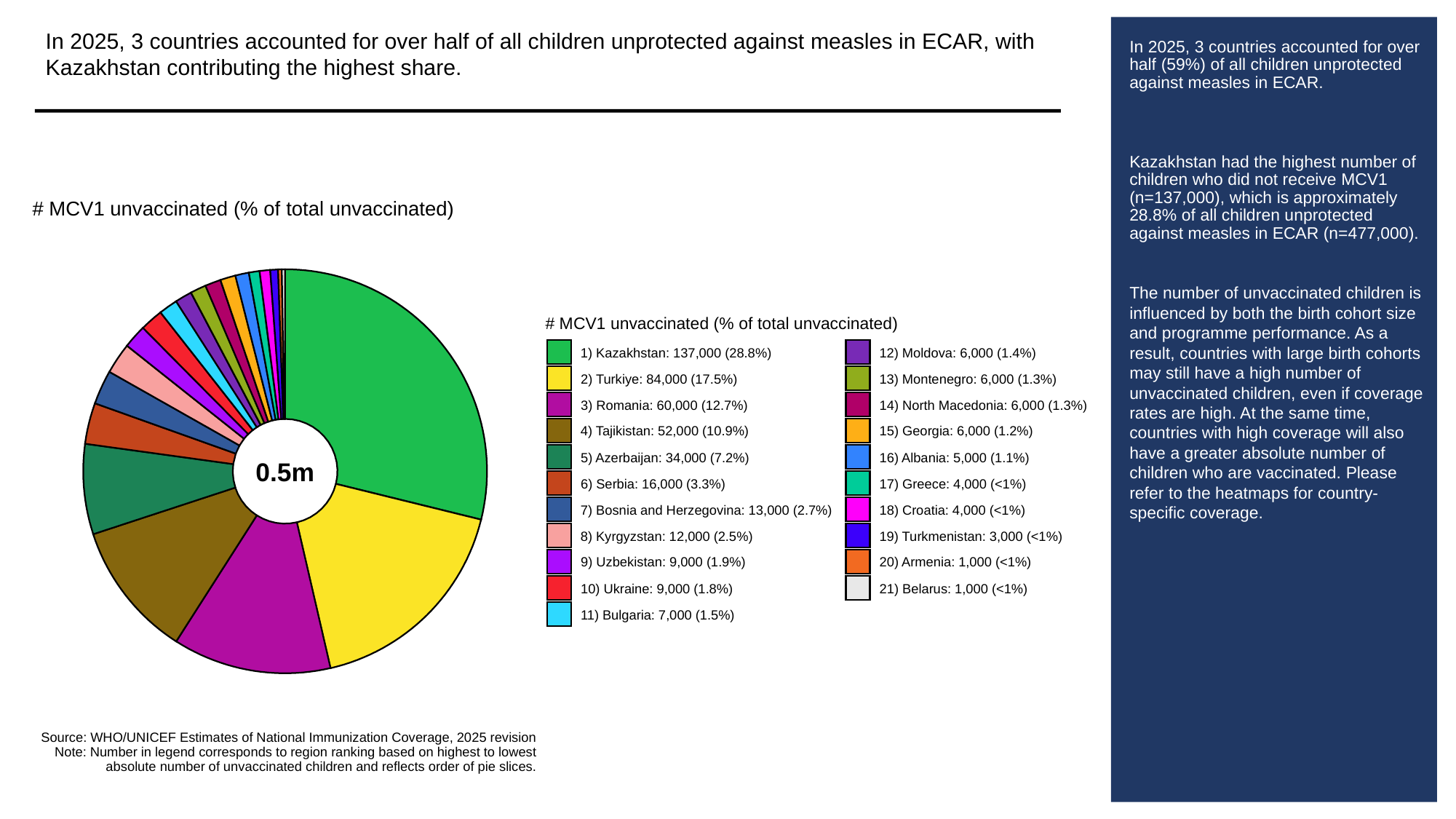

In 2025, 3 countries accounted for over half of all children unprotected against measles in ECAR, with Kazakhstan contributing the highest share.
# In 2025, 3 countries accounted for over half (59%) of all children unprotected against measles in ECAR.

Kazakhstan had the highest number of children who did not receive MCV1 (n=137,000), which is approximately 28.8% of all children unprotected against measles in ECAR (n=477,000).

The number of unvaccinated children is influenced by both the birth cohort size and programme performance. As a result, countries with large birth cohorts may still have a high number of unvaccinated children, even if coverage rates are high. At the same time, countries with high coverage will also have a greater absolute number of children who are vaccinated. Please refer to the heatmaps for country-specific coverage.

# MCV1 unvaccinated (% of total unvaccinated)

# MCV1 unvaccinated (% of total unvaccinated)

1) Kazakhstan: 137,000 (28.8%)
12) Moldova: 6,000 (1.4%)

2) Turkiye: 84,000 (17.5%)
13) Montenegro: 6,000 (1.3%)

3) Romania: 60,000 (12.7%)
14) North Macedonia: 6,000 (1.3%)

4) Tajikistan: 52,000 (10.9%)
15) Georgia: 6,000 (1.2%)

5) Azerbaijan: 34,000 (7.2%)
16) Albania: 5,000 (1.1%)
0.5m

6) Serbia: 16,000 (3.3%)
17) Greece: 4,000 (<1%)

7) Bosnia and Herzegovina: 13,000 (2.7%)
18) Croatia: 4,000 (<1%)

8) Kyrgyzstan: 12,000 (2.5%)
19) Turkmenistan: 3,000 (<1%)

9) Uzbekistan: 9,000 (1.9%)
20) Armenia: 1,000 (<1%)

10) Ukraine: 9,000 (1.8%)
21) Belarus: 1,000 (<1%)

11) Bulgaria: 7,000 (1.5%)
Source: WHO/UNICEF Estimates of National Immunization Coverage, 2025 revision
Note: Number in legend corresponds to region ranking based on highest to lowest
absolute number of unvaccinated children and reflects order of pie slices.